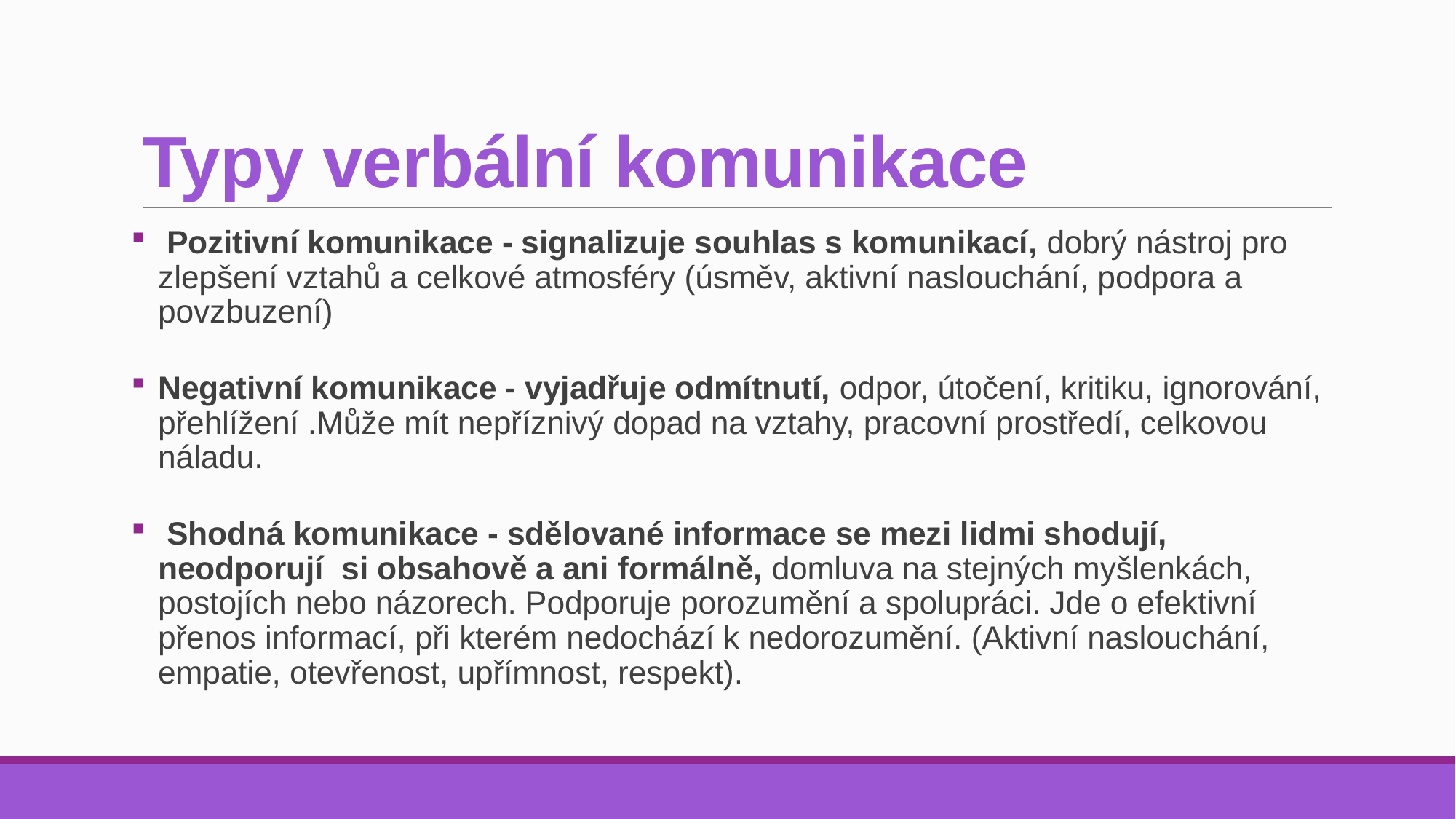

# Typy verbální komunikace
 Pozitivní komunikace - signalizuje souhlas s komunikací, dobrý nástroj pro zlepšení vztahů a celkové atmosféry (úsměv, aktivní naslouchání, podpora a povzbuzení)
Negativní komunikace - vyjadřuje odmítnutí, odpor, útočení, kritiku, ignorování, přehlížení .Může mít nepříznivý dopad na vztahy, pracovní prostředí, celkovou náladu.
 Shodná komunikace - sdělované informace se mezi lidmi shodují, neodporují  si obsahově a ani formálně, domluva na stejných myšlenkách, postojích nebo názorech. Podporuje porozumění a spolupráci. Jde o efektivní přenos informací, při kterém nedochází k nedorozumění. (Aktivní naslouchání, empatie, otevřenost, upřímnost, respekt).